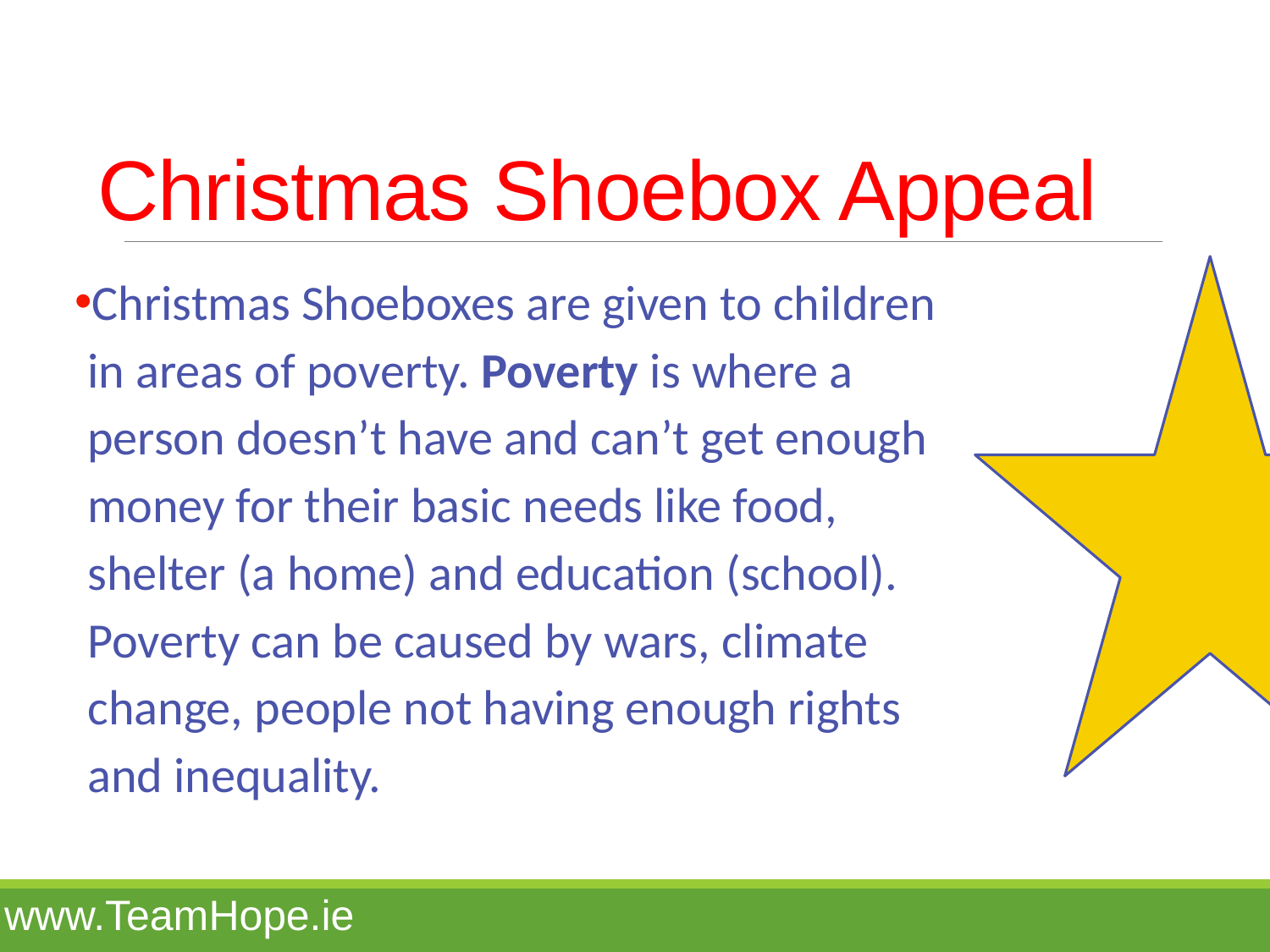

# Christmas Shoebox Appeal
Christmas Shoeboxes are given to children in areas of poverty. Poverty is where a person doesn’t have and can’t get enough money for their basic needs like food, shelter (a home) and education (school). Poverty can be caused by wars, climate change, people not having enough rights and inequality.

www.TeamHope.ie